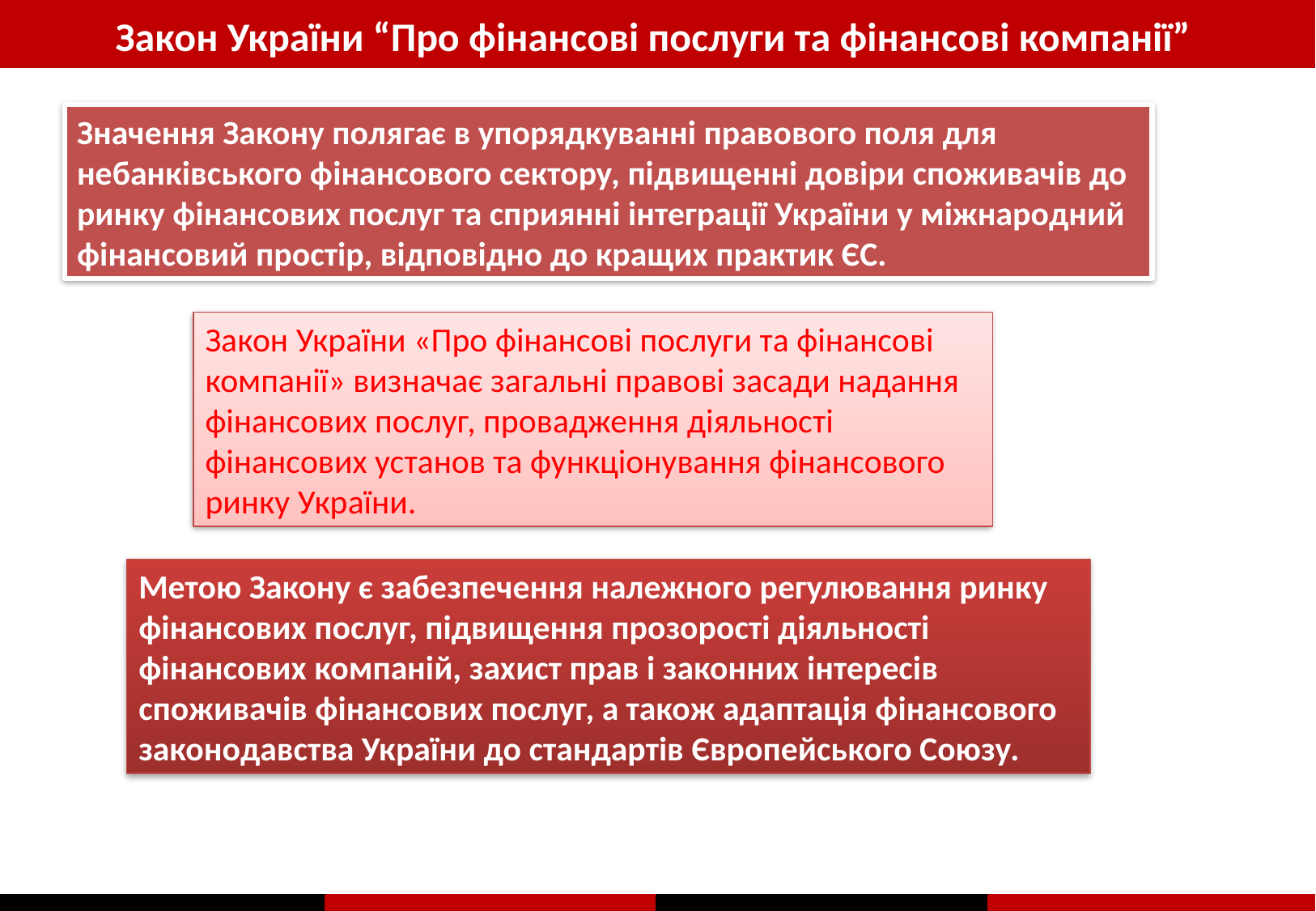

Закон України “Про фінансові послуги та фінансові компанії”
Значення Закону полягає в упорядкуванні правового поля для небанківського фінансового сектору, підвищенні довіри споживачів до ринку фінансових послуг та сприянні інтеграції України у міжнародний фінансовий простір, відповідно до кращих практик ЄС.
Закон України «Про фінансові послуги та фінансові компанії» визначає загальні правові засади надання фінансових послуг, провадження діяльності фінансових установ та функціонування фінансового ринку України.
Метою Закону є забезпечення належного регулювання ринку фінансових послуг, підвищення прозорості діяльності фінансових компаній, захист прав і законних інтересів споживачів фінансових послуг, а також адаптація фінансового законодавства України до стандартів Європейського Союзу.